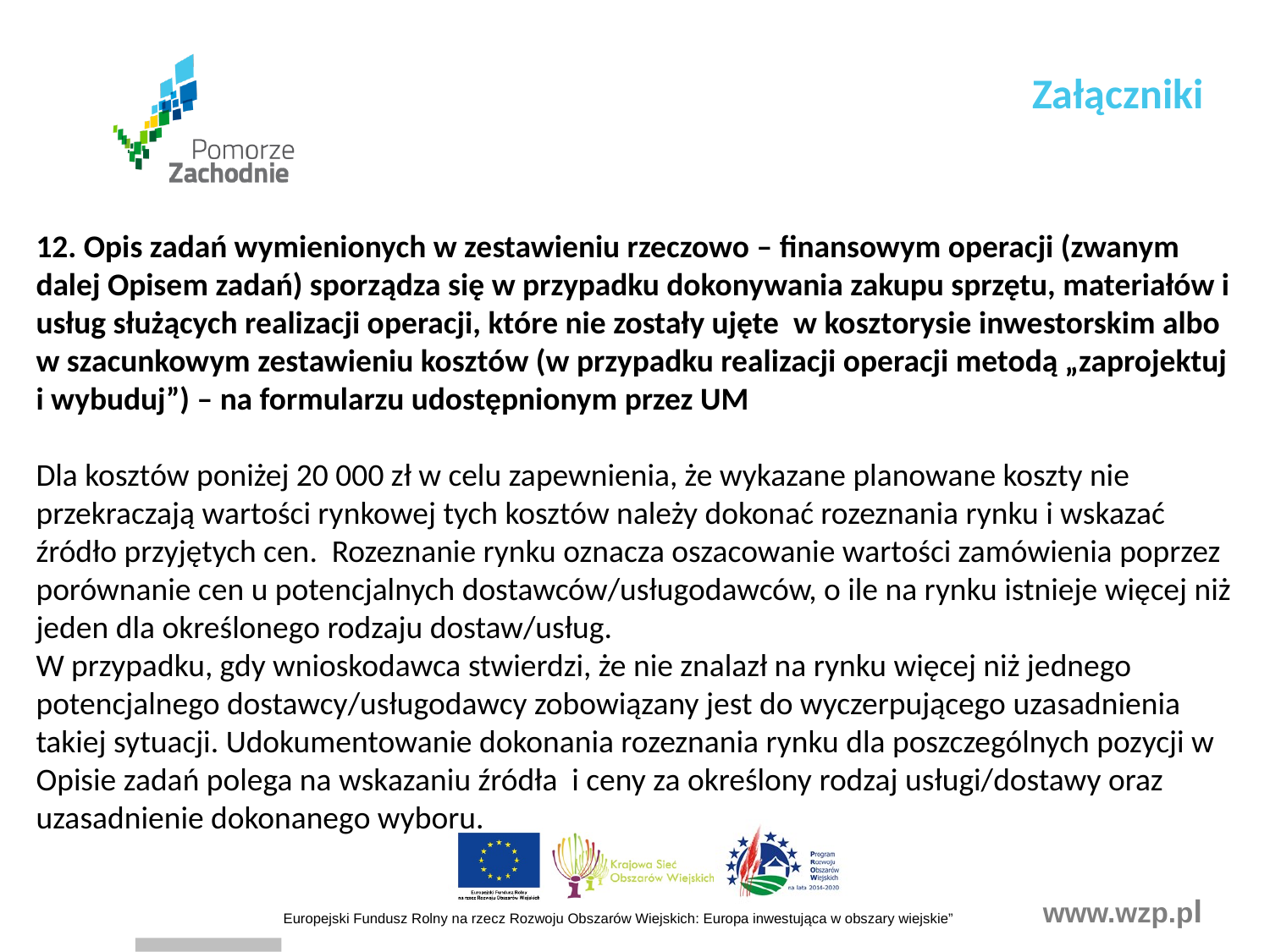

Załączniki
12. Opis zadań wymienionych w zestawieniu rzeczowo – finansowym operacji (zwanym dalej Opisem zadań) sporządza się w przypadku dokonywania zakupu sprzętu, materiałów i usług służących realizacji operacji, które nie zostały ujęte  w kosztorysie inwestorskim albo w szacunkowym zestawieniu kosztów (w przypadku realizacji operacji metodą „zaprojektuj  i wybuduj”) – na formularzu udostępnionym przez UM

Dla kosztów poniżej 20 000 zł w celu zapewnienia, że wykazane planowane koszty nie przekraczają wartości rynkowej tych kosztów należy dokonać rozeznania rynku i wskazać źródło przyjętych cen.  Rozeznanie rynku oznacza oszacowanie wartości zamówienia poprzez porównanie cen u potencjalnych dostawców/usługodawców, o ile na rynku istnieje więcej niż jeden dla określonego rodzaju dostaw/usług.
W przypadku, gdy wnioskodawca stwierdzi, że nie znalazł na rynku więcej niż jednego potencjalnego dostawcy/usługodawcy zobowiązany jest do wyczerpującego uzasadnienia takiej sytuacji. Udokumentowanie dokonania rozeznania rynku dla poszczególnych pozycji w Opisie zadań polega na wskazaniu źródła  i ceny za określony rodzaj usługi/dostawy oraz uzasadnienie dokonanego wyboru.